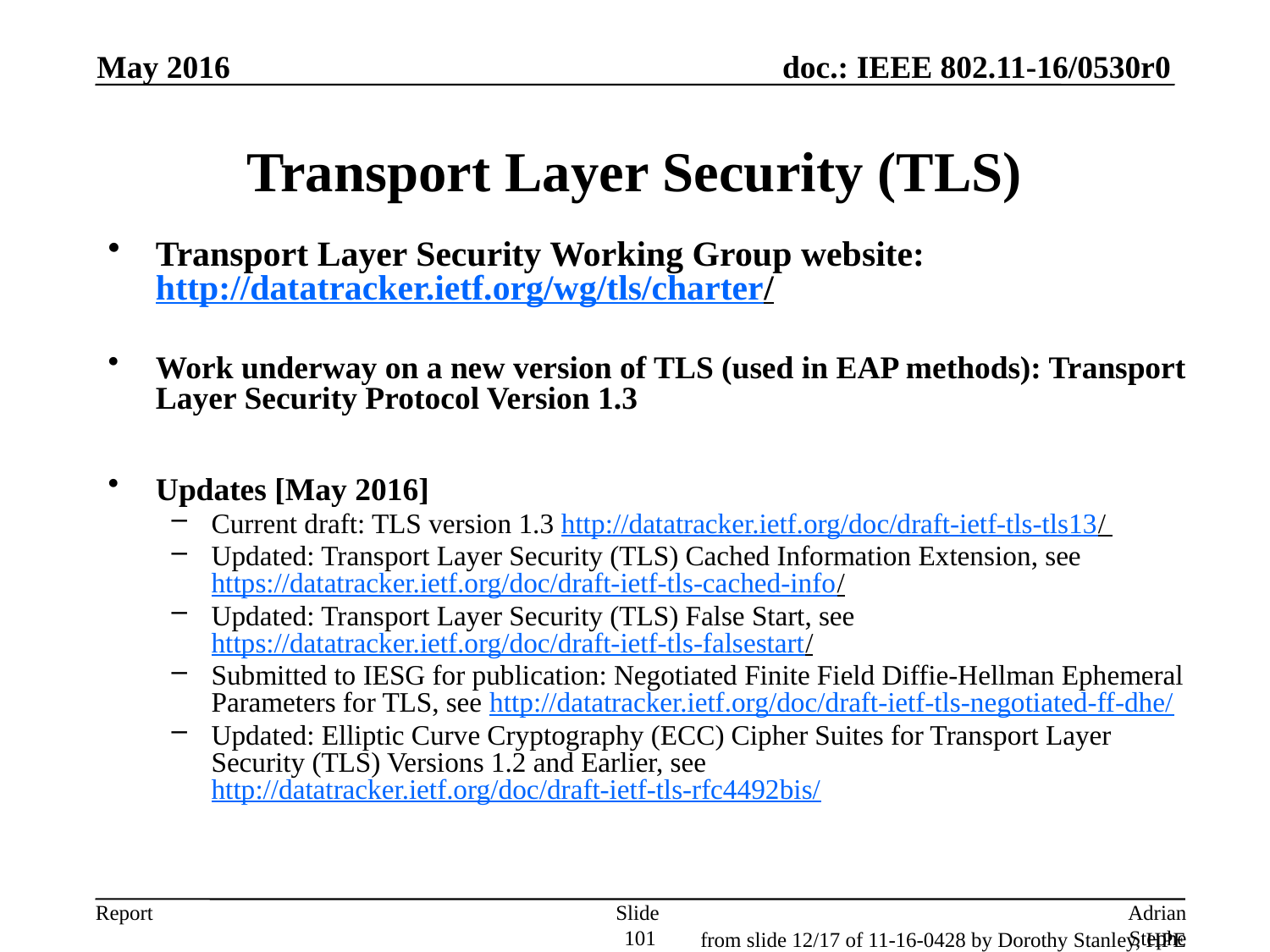

May 2016
# Transport Layer Security (TLS)
Transport Layer Security Working Group website: http://datatracker.ietf.org/wg/tls/charter/

Work underway on a new version of TLS (used in EAP methods): Transport Layer Security Protocol Version 1.3

Updates [May 2016]
Current draft: TLS version 1.3 http://datatracker.ietf.org/doc/draft-ietf-tls-tls13/
Updated: Transport Layer Security (TLS) Cached Information Extension, see https://datatracker.ietf.org/doc/draft-ietf-tls-cached-info/
Updated: Transport Layer Security (TLS) False Start, see https://datatracker.ietf.org/doc/draft-ietf-tls-falsestart/
Submitted to IESG for publication: Negotiated Finite Field Diffie-Hellman Ephemeral Parameters for TLS, see http://datatracker.ietf.org/doc/draft-ietf-tls-negotiated-ff-dhe/
Updated: Elliptic Curve Cryptography (ECC) Cipher Suites for Transport Layer Security (TLS) Versions 1.2 and Earlier, see http://datatracker.ietf.org/doc/draft-ietf-tls-rfc4492bis/

Slide 101
Adrian Stephens, Intel Corporation
from slide 12/17 of 11-16-0428 by Dorothy Stanley, HPE